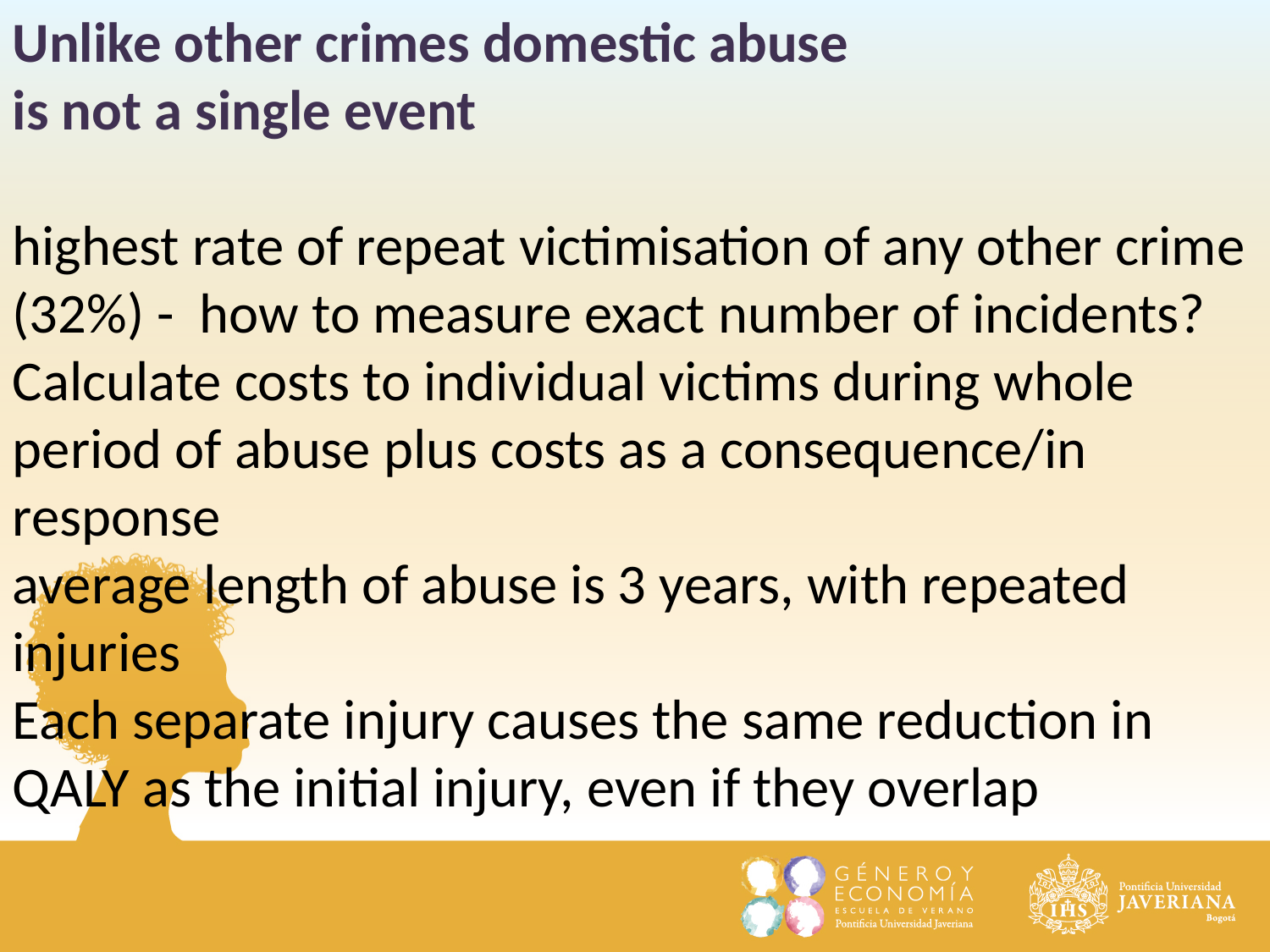

Unlike other crimes domestic abuse
is not a single event
highest rate of repeat victimisation of any other crime (32%) -  how to measure exact number of incidents?
Calculate costs to individual victims during whole period of abuse plus costs as a consequence/in response
average length of abuse is 3 years, with repeated injuries
Each separate injury causes the same reduction in QALY as the initial injury, even if they overlap